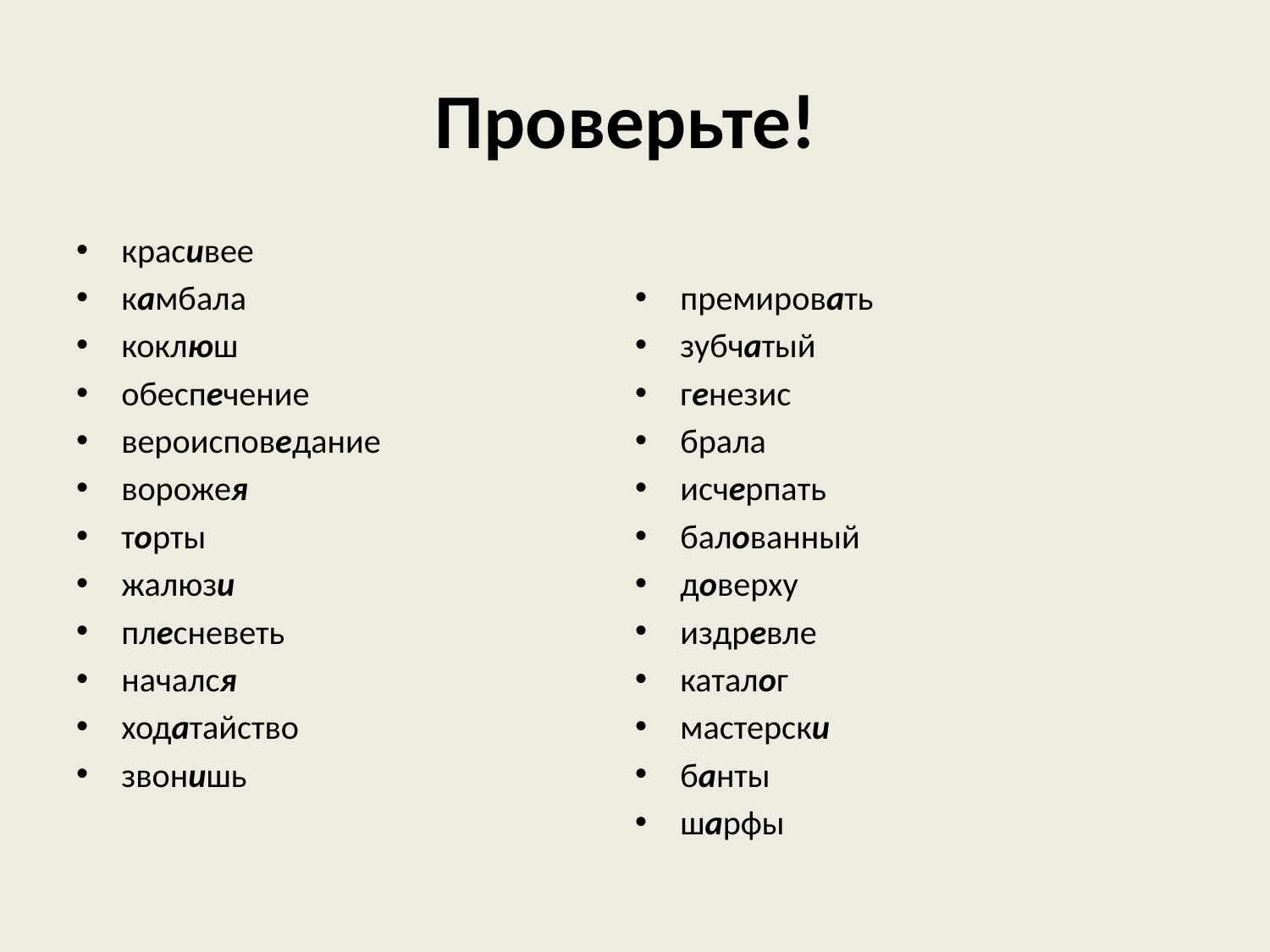

# Проверьте!
красивее
камбала
коклюш
обеспечение
вероисповедание
ворожея
торты
жалюзи
плесневеть
начался
ходатайство
звонишь

премировать
зубчатый
генезис
брала
исчерпать
балованный
доверху
издревле
каталог
мастерски
банты
шарфы